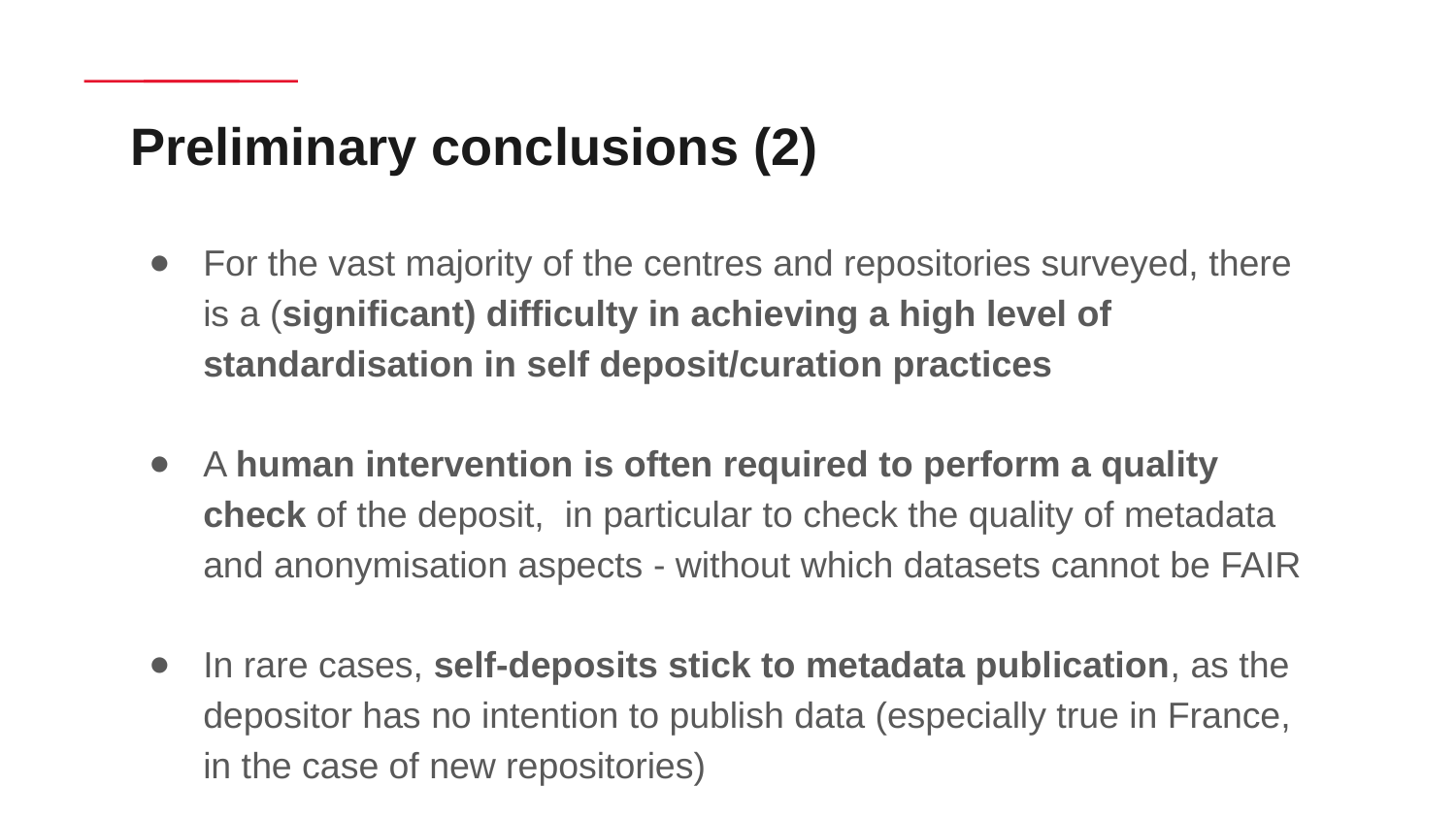

# Preliminary conclusions (2)
For the vast majority of the centres and repositories surveyed, there is a (significant) difficulty in achieving a high level of standardisation in self deposit/curation practices

A human intervention is often required to perform a quality check of the deposit,  in particular to check the quality of metadata and anonymisation aspects - without which datasets cannot be FAIR

In rare cases, self-deposits stick to metadata publication, as the depositor has no intention to publish data (especially true in France, in the case of new repositories)